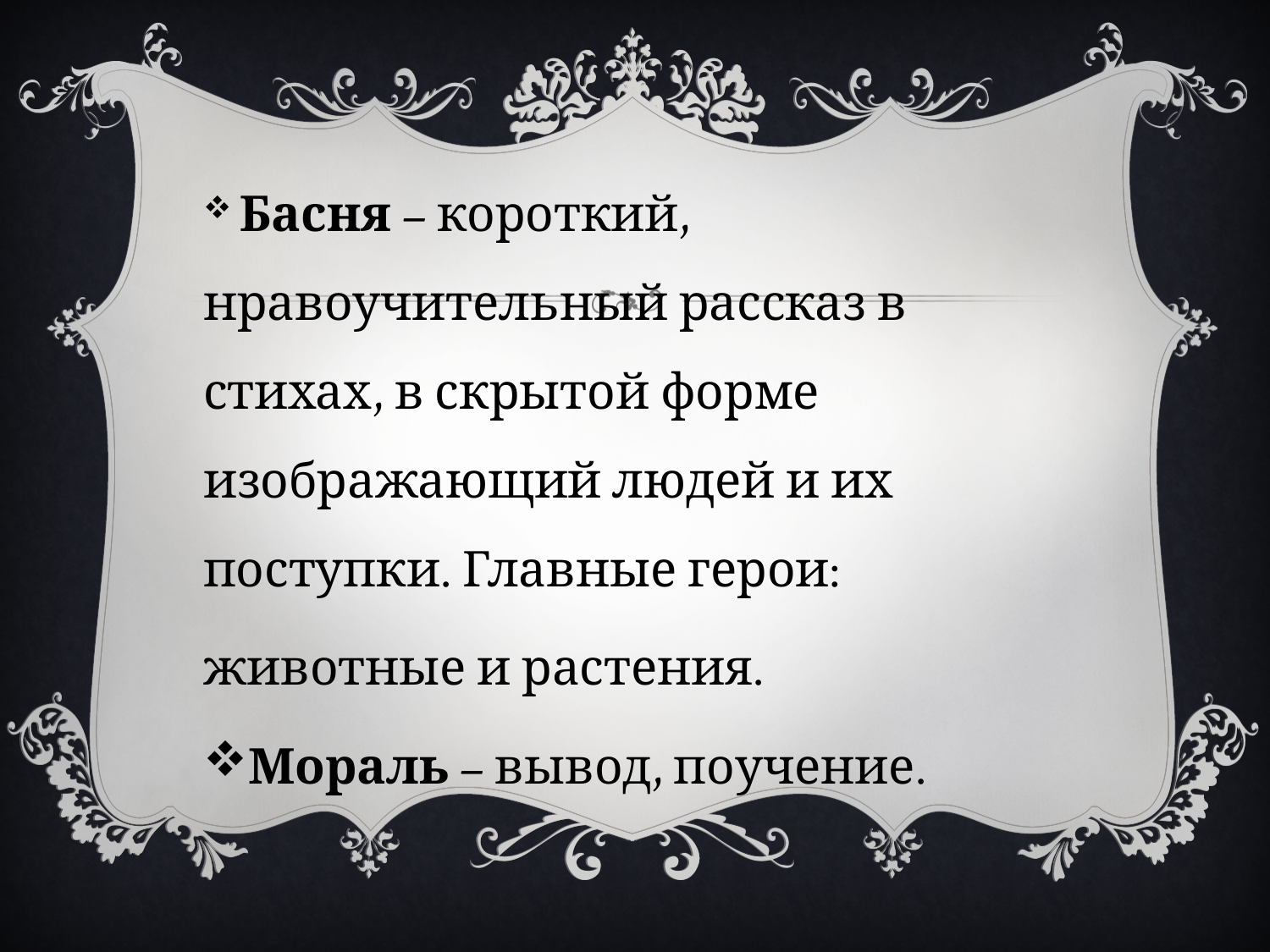

Басня – короткий, нравоучительный рассказ в стихах, в скрытой форме изображающий людей и их поступки. Главные герои:
животные и растения.
Мораль – вывод, поучение.